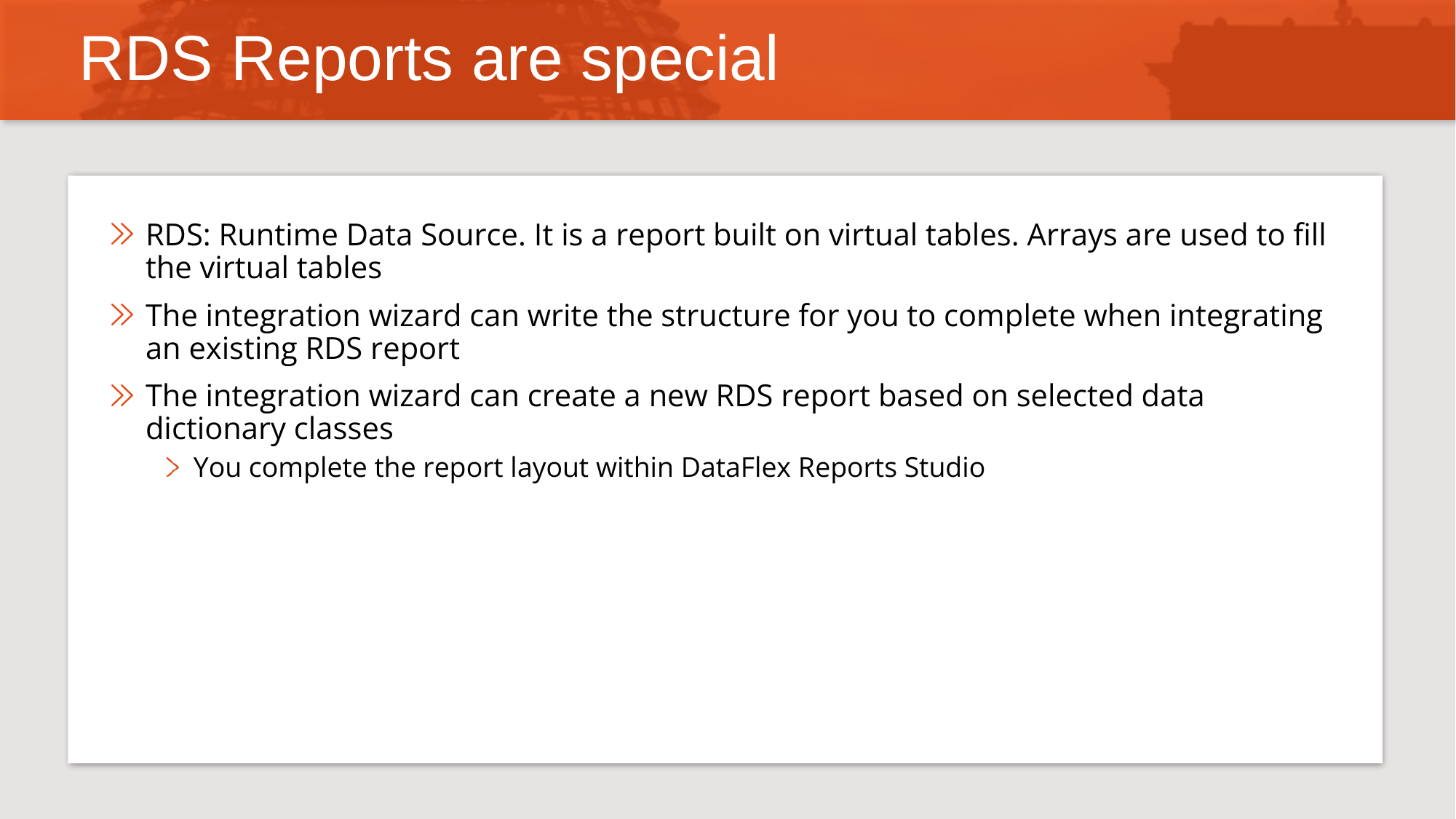

# RDS Reports are special
RDS: Runtime Data Source. It is a report built on virtual tables. Arrays are used to fill the virtual tables
The integration wizard can write the structure for you to complete when integrating an existing RDS report
The integration wizard can create a new RDS report based on selected data dictionary classes
You complete the report layout within DataFlex Reports Studio